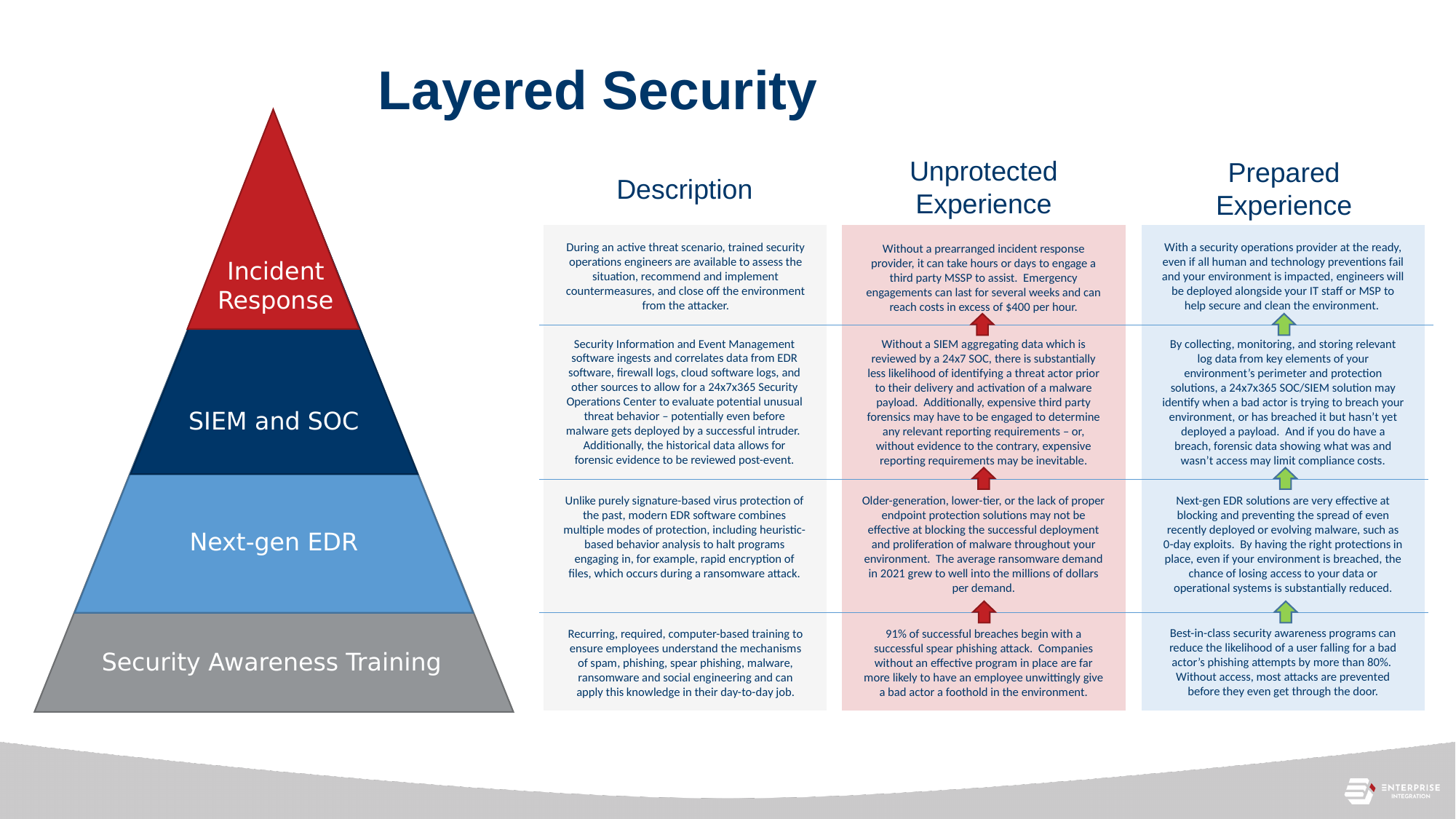

Layered Security

Unprotected Experience
Prepared Experience
Description

During an active threat scenario, trained security operations engineers are available to assess the situation, recommend and implement countermeasures, and close off the environment from the attacker.
With a security operations provider at the ready, even if all human and technology preventions fail and your environment is impacted, engineers will be deployed alongside your IT staff or MSP to help secure and clean the environment.
Without a prearranged incident response provider, it can take hours or days to engage a third party MSSP to assist.  Emergency engagements can last for several weeks and can reach costs in excess of $400 per hour.
Incident
Response

Security Information and Event Management software ingests and correlates data from EDR software, firewall logs, cloud software logs, and other sources to allow for a 24x7x365 Security Operations Center to evaluate potential unusual threat behavior – potentially even before malware gets deployed by a successful intruder.  Additionally, the historical data allows for forensic evidence to be reviewed post-event.
Without a SIEM aggregating data which is reviewed by a 24x7 SOC, there is substantially less likelihood of identifying a threat actor prior to their delivery and activation of a malware payload.  Additionally, expensive third party forensics may have to be engaged to determine any relevant reporting requirements – or, without evidence to the contrary, expensive reporting requirements may be inevitable.
By collecting, monitoring, and storing relevant log data from key elements of your environment’s perimeter and protection solutions, a 24x7x365 SOC/SIEM solution may identify when a bad actor is trying to breach your environment, or has breached it but hasn’t yet deployed a payload.  And if you do have a breach, forensic data showing what was and wasn’t access may limit compliance costs.
SIEM and SOC

Unlike purely signature-based virus protection of the past, modern EDR software combines multiple modes of protection, including heuristic-based behavior analysis to halt programs engaging in, for example, rapid encryption of files, which occurs during a ransomware attack.
Older-generation, lower-tier, or the lack of proper endpoint protection solutions may not be effective at blocking the successful deployment and proliferation of malware throughout your environment.  The average ransomware demand in 2021 grew to well into the millions of dollars per demand.
Next-gen EDR solutions are very effective at blocking and preventing the spread of even recently deployed or evolving malware, such as 0-day exploits.  By having the right protections in place, even if your environment is breached, the chance of losing access to your data or operational systems is substantially reduced.
Next-gen EDR

Best-in-class security awareness programs can reduce the likelihood of a user falling for a bad actor’s phishing attempts by more than 80%.  Without access, most attacks are prevented before they even get through the door.
Recurring, required, computer-based training to ensure employees understand the mechanisms of spam, phishing, spear phishing, malware, ransomware and social engineering and can apply this knowledge in their day-to-day job.
91% of successful breaches begin with a successful spear phishing attack.  Companies without an effective program in place are far more likely to have an employee unwittingly give a bad actor a foothold in the environment.
Security Awareness Training